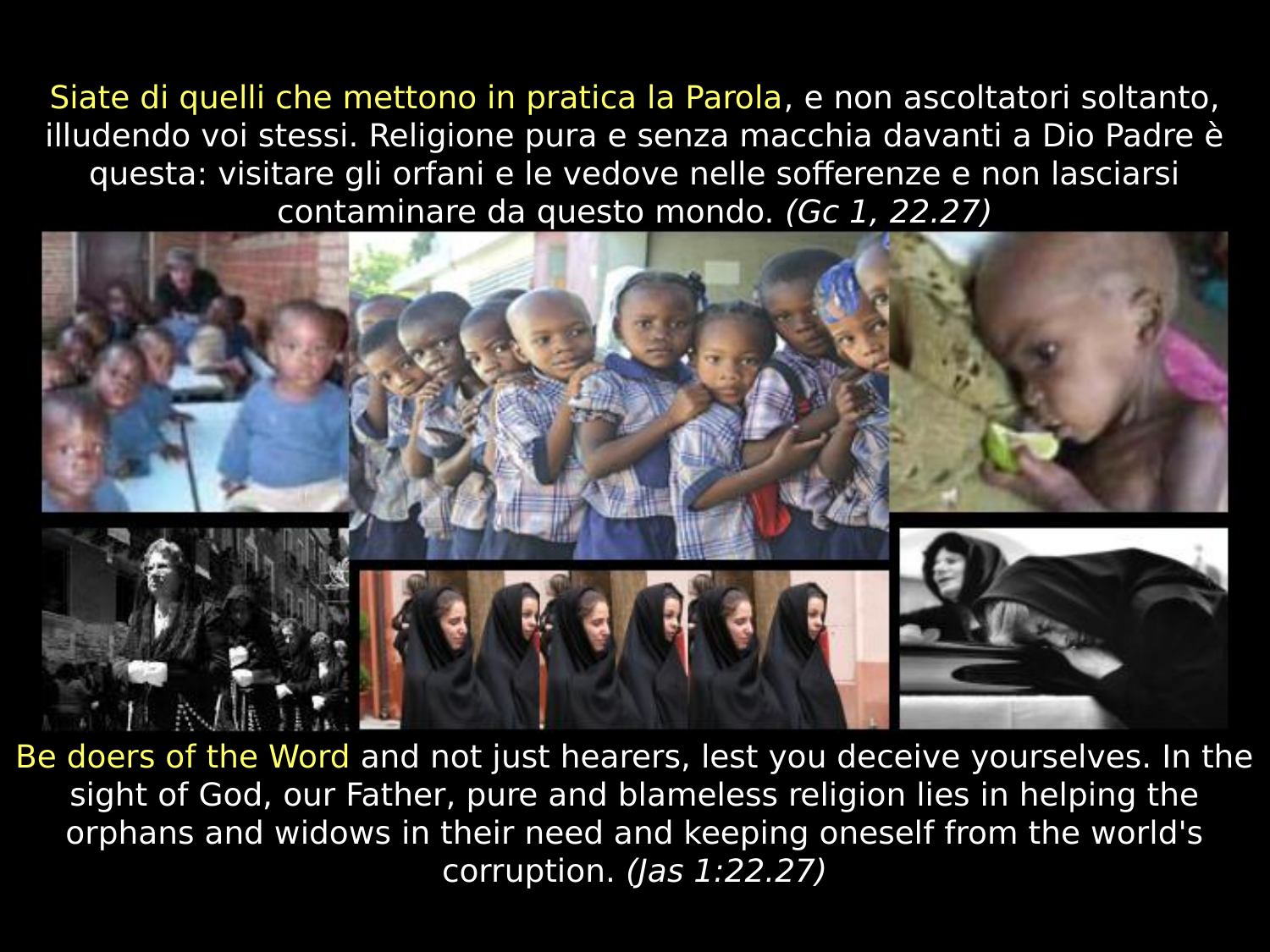

# Siate di quelli che mettono in pratica la Parola, e non ascoltatori soltanto, illudendo voi stessi. Religione pura e senza macchia davanti a Dio Padre è questa: visitare gli orfani e le vedove nelle sofferenze e non lasciarsi contaminare da questo mondo. (Gc 1, 22.27)
Be doers of the Word and not just hearers, lest you deceive yourselves. In the sight of God, our Father, pure and blameless religion lies in helping the orphans and widows in their need and keeping oneself from the world's corruption. (Jas 1:22.27)